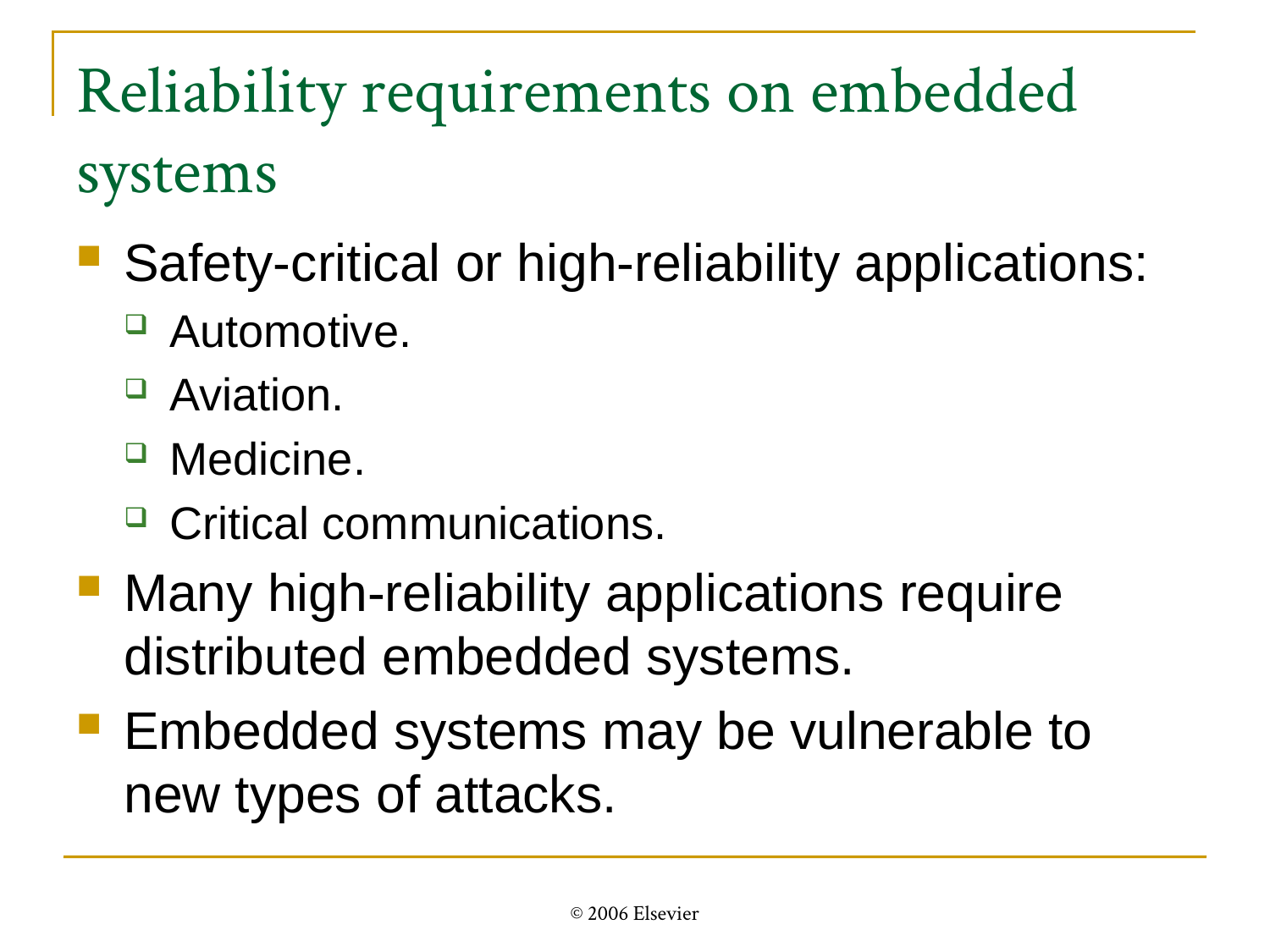

# Reliability requirements on embedded systems
Safety-critical or high-reliability applications:
Automotive.
Aviation.
Medicine.
Critical communications.
Many high-reliability applications require distributed embedded systems.
Embedded systems may be vulnerable to new types of attacks.
© 2006 Elsevier